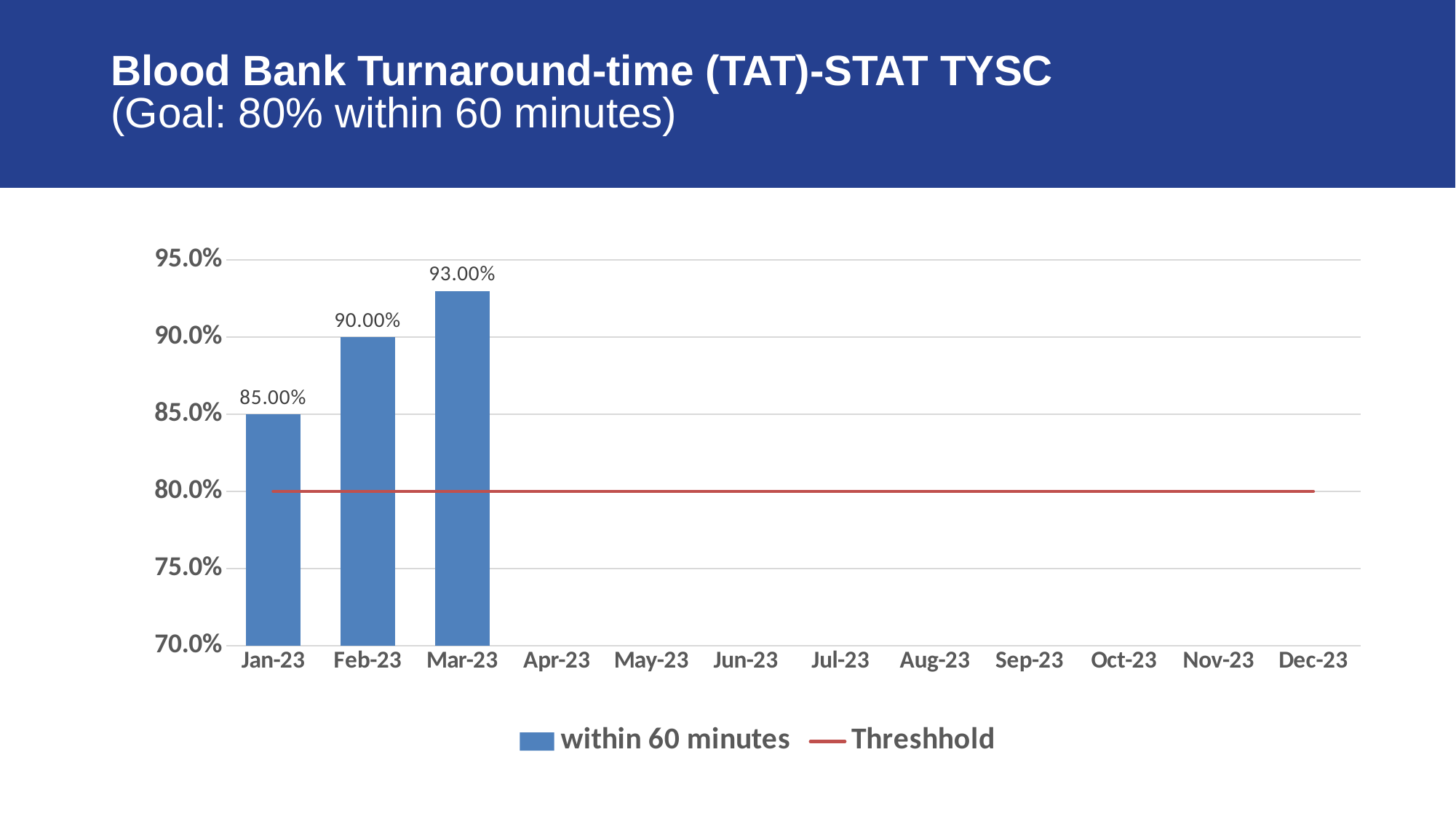

# Blood Bank Turnaround-time (TAT)-STAT TYSC (Goal: 80% within 60 minutes)

### Chart

| Category | within 60 minutes | Threshhold |
|---|---|---|
| 44927 | 0.85 | 0.8 |
| 44958 | 0.9 | 0.8 |
| 44986 | 0.93 | 0.8 |
| 45017 | None | 0.8 |
| 45047 | None | 0.8 |
| 45078 | None | 0.8 |
| 45108 | None | 0.8 |
| 45139 | None | 0.8 |
| 45170 | None | 0.8 |
| 45200 | None | 0.8 |
| 45231 | None | 0.8 |
| 45261 | None | 0.8 |
|  | None | 0.8 |
|  | None | 0.8 |
|  | None | 0.8 |
|  | None | 0.8 |
|  | None | 0.8 |
|  | None | 0.8 |